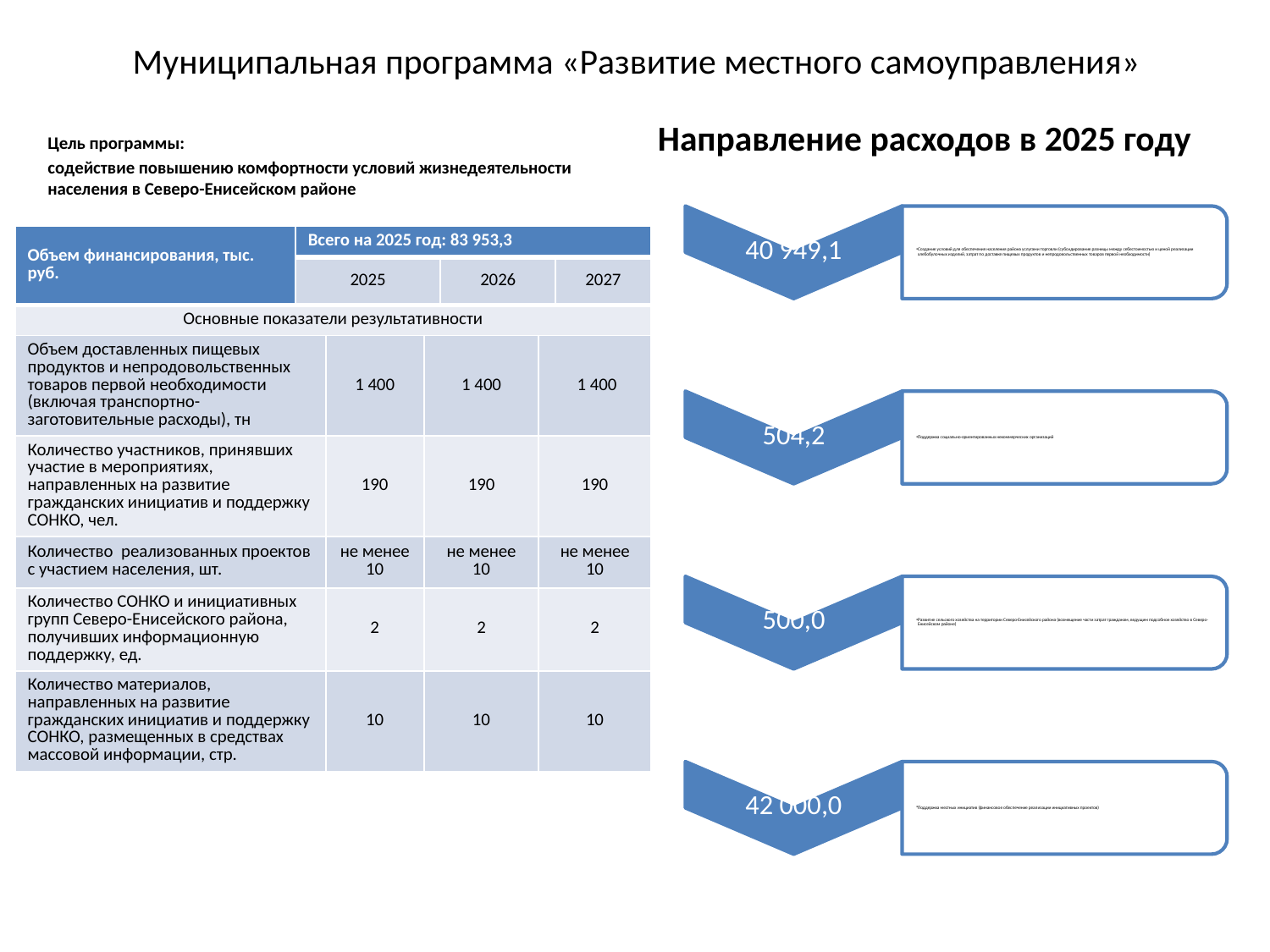

# Муниципальная программа «Развитие местного самоуправления»
Цель программы:
содействие повышению комфортности условий жизнедеятельности населения в Северо-Енисейском районе
Направление расходов в 2025 году
40 949,1
Создание условий для обеспечения населения района услугами торговли (субсидирование разницы между себестоимостью и ценой реализации хлебобулочных изделий, затрат по доставке пищевых продуктов и непродовольственных товаров первой необходимости)
504,2
Поддержка социально-ориентированных некоммерческих организаций
500,0
Развитие сельского хозяйства на территории Северо-Енисейского района (возмещение части затрат гражданам, ведущим подсобное хозяйство в Северо-Енисейском районе)
42 000,0
Поддержка местных инициатив (финансовое обеспечение реализации инициативных проектов)
| Объем финансирования, тыс. руб. | Всего на 2025 год: 83 953,3 |  |  |  |  |  |
| --- | --- | --- | --- | --- | --- | --- |
|  | 2025 |  |  | 2026 |  | 2027 |
| Основные показатели результативности |  |  |  |  |  |  |
| Объем доставленных пищевых продуктов и непродовольственных товаров первой необходимости (включая транспортно-заготовительные расходы), тн |  | 1 400 | 1 400 |  | 1 400 |  |
| Количество участников, принявших участие в мероприятиях, направленных на развитие гражданских инициатив и поддержку СОНКО, чел. |  | 190 | 190 |  | 190 |  |
| Количество реализованных проектов с участием населения, шт. |  | не менее 10 | не менее 10 |  | не менее 10 |  |
| Количество СОНКО и инициативных групп Северо-Енисейского района, получивших информационную поддержку, ед. |  | 2 | 2 |  | 2 |  |
| Количество материалов, направленных на развитие гражданских инициатив и поддержку СОНКО, размещенных в средствах массовой информации, стр. |  | 10 | 10 |  | 10 |  |